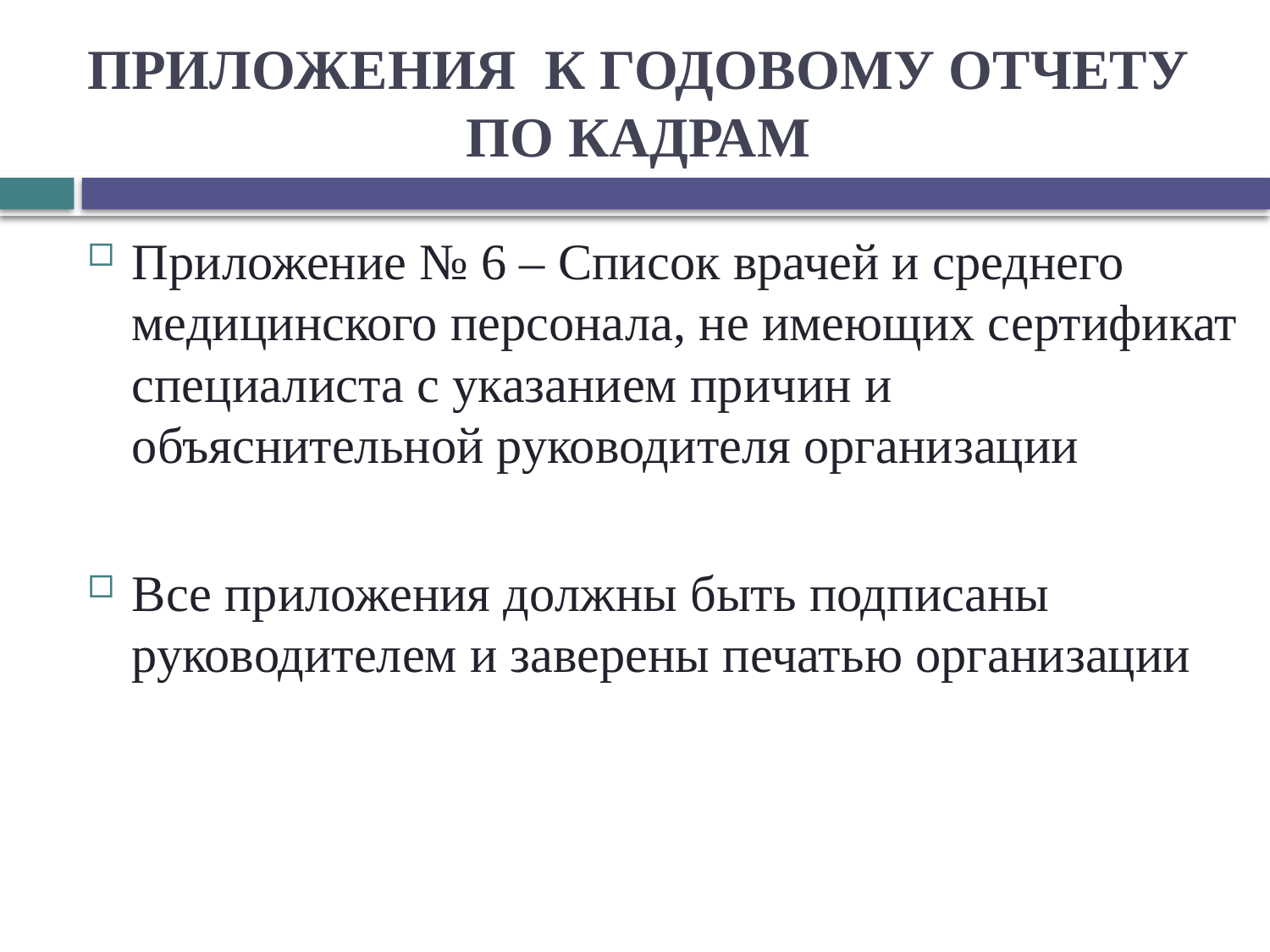

# ПРИЛОЖЕНИЯ  К ГОДОВОМУ ОТЧЕТУ ПО КАДРАМ
Приложение № 6 – Список врачей и среднего медицинского персонала, не имеющих сертификат специалиста с указанием причин и объяснительной руководителя организации

Все приложения должны быть подписаны руководителем и заверены печатью организации